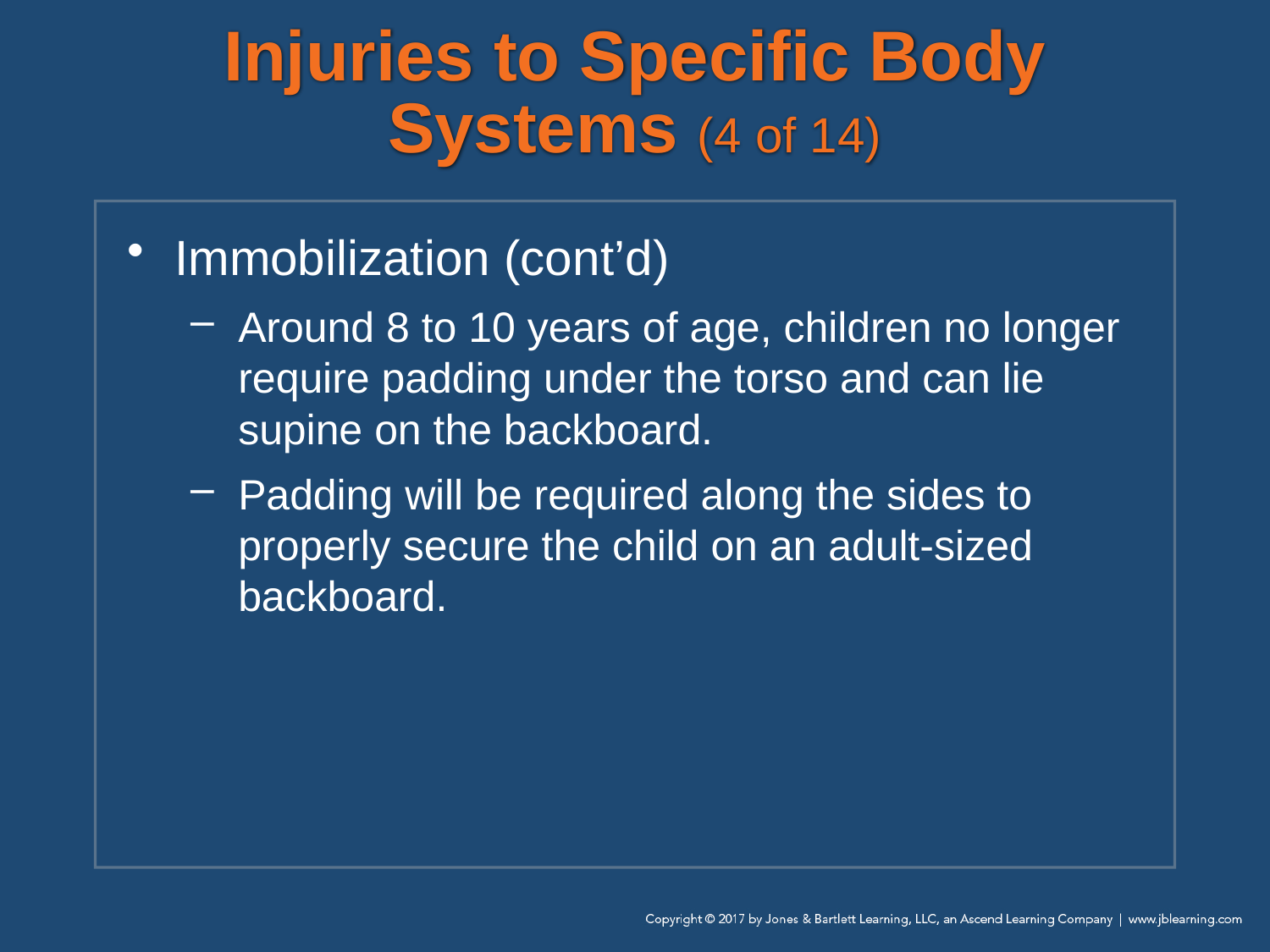

# Injuries to Specific Body Systems (4 of 14)
Immobilization (cont’d)
Around 8 to 10 years of age, children no longer require padding under the torso and can lie supine on the backboard.
Padding will be required along the sides to properly secure the child on an adult-sized backboard.